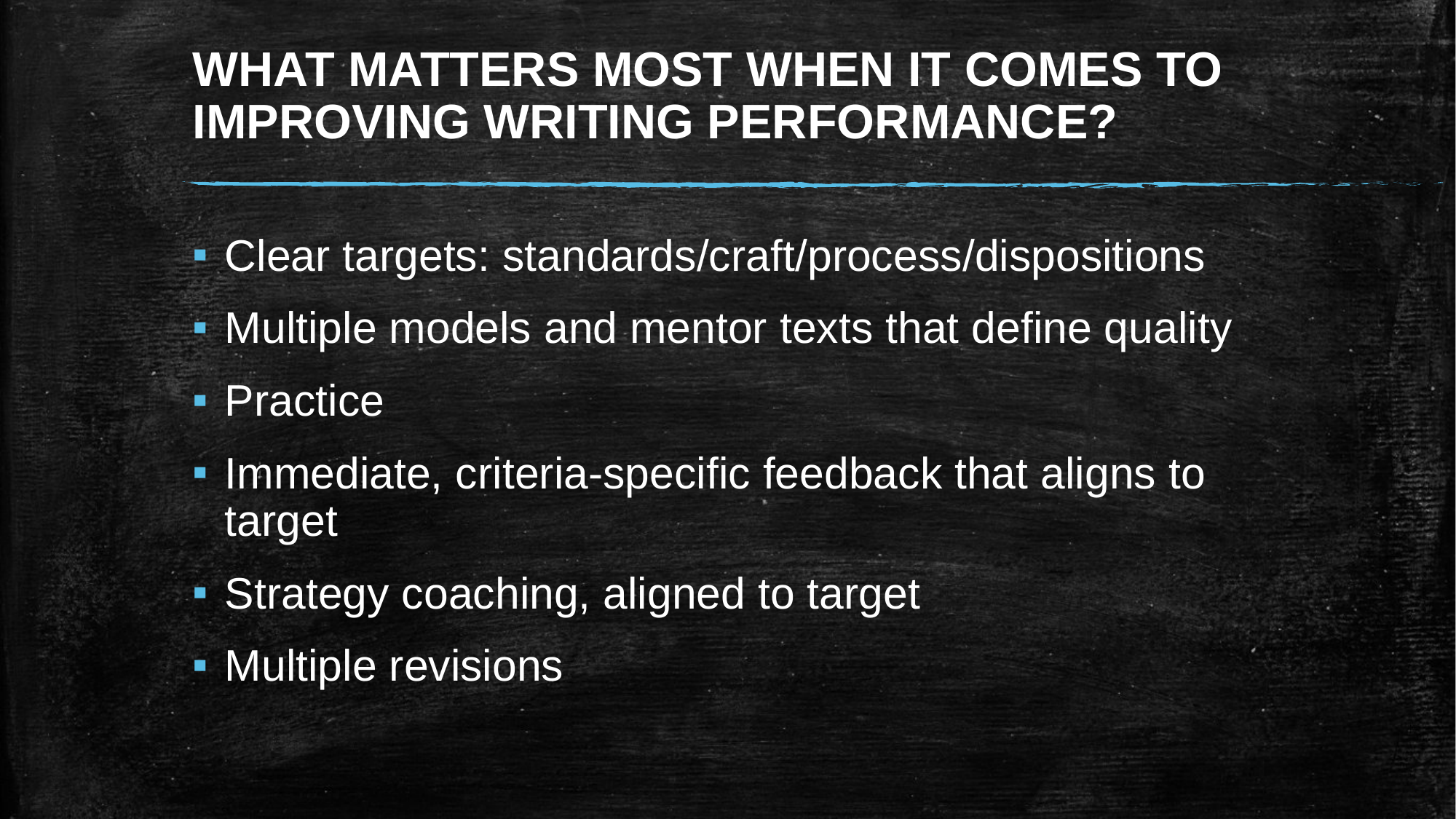

# WHAT MATTERS MOST WHEN IT COMES TO IMPROVING WRITING PERFORMANCE?
Clear targets: standards/craft/process/dispositions
Multiple models and mentor texts that define quality
Practice
Immediate, criteria-specific feedback that aligns to target
Strategy coaching, aligned to target
Multiple revisions